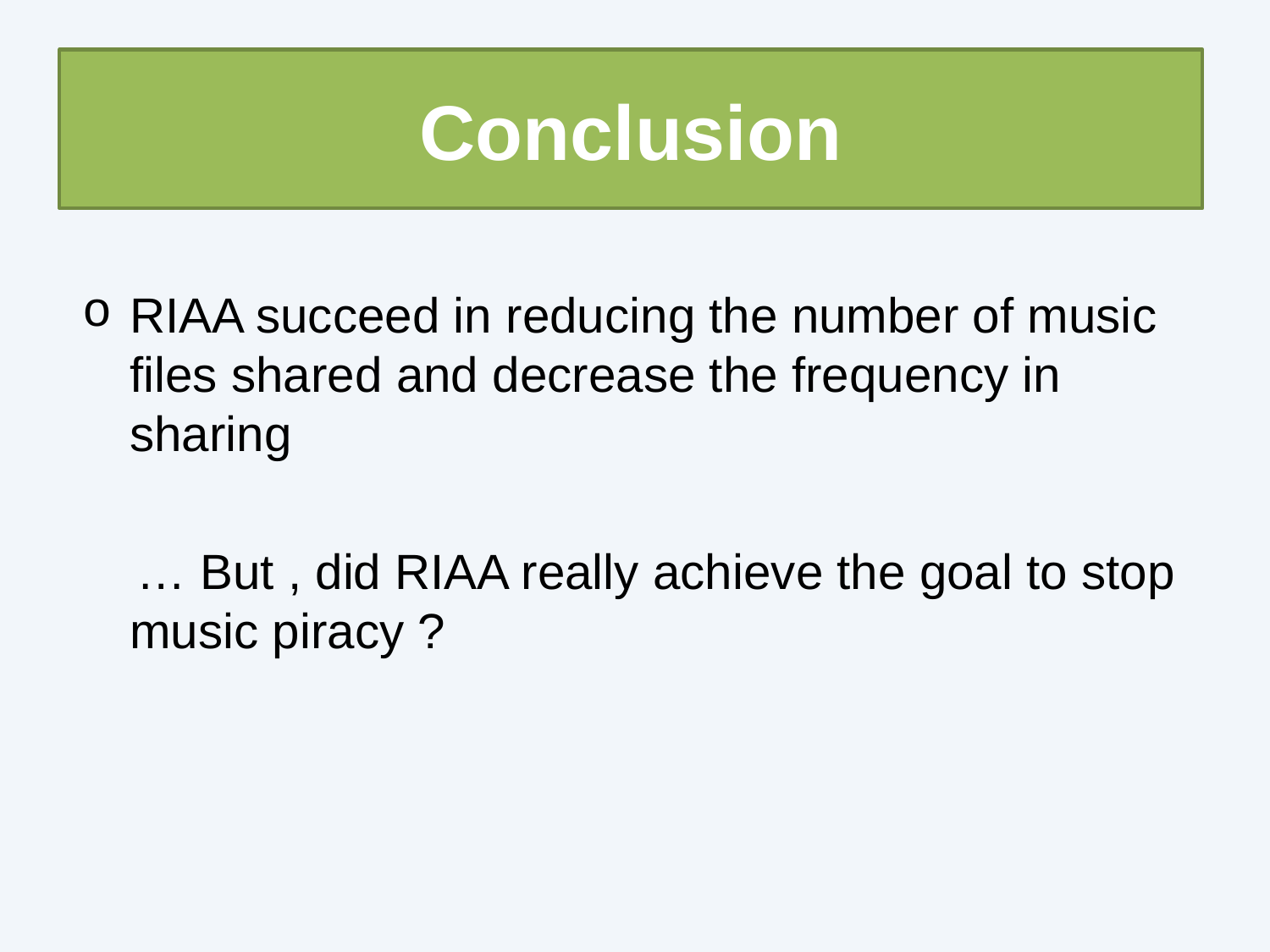

# Conclusion
Conclusion
RIAA succeed in reducing the number of music files shared and decrease the frequency in sharing

    … But , did RIAA really achieve the goal to stop music piracy ?